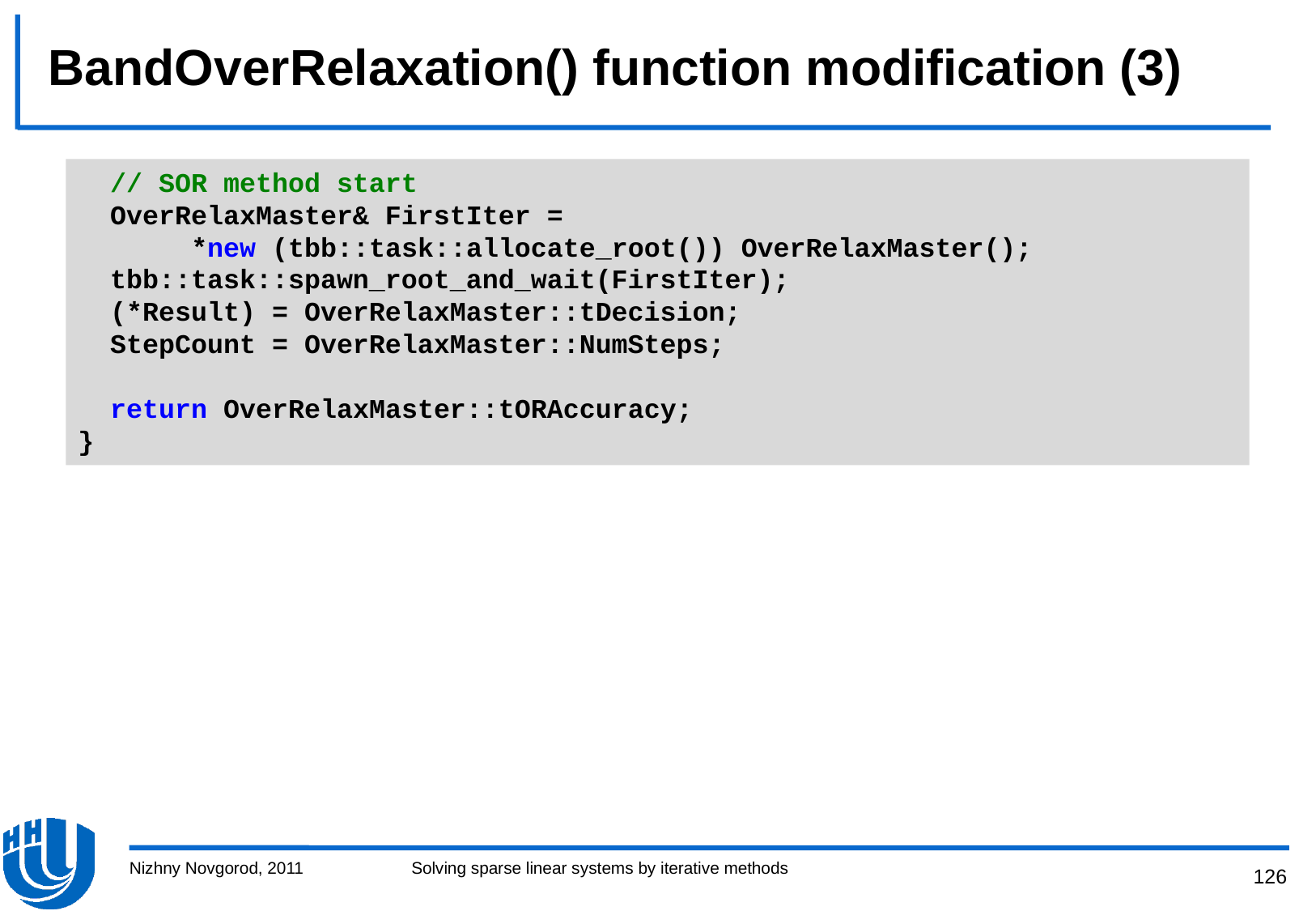

# BandOverRelaxation() function modification (3)
  // SOR method start
  OverRelaxMaster& FirstIter =
       *new (tbb::task::allocate_root()) OverRelaxMaster();
  tbb::task::spawn_root_and_wait(FirstIter);
  (*Result) = OverRelaxMaster::tDecision;
  StepCount = OverRelaxMaster::NumSteps;

  return OverRelaxMaster::tORAccuracy;
}
Nizhny Novgorod, 2011
Solving sparse linear systems by iterative methods